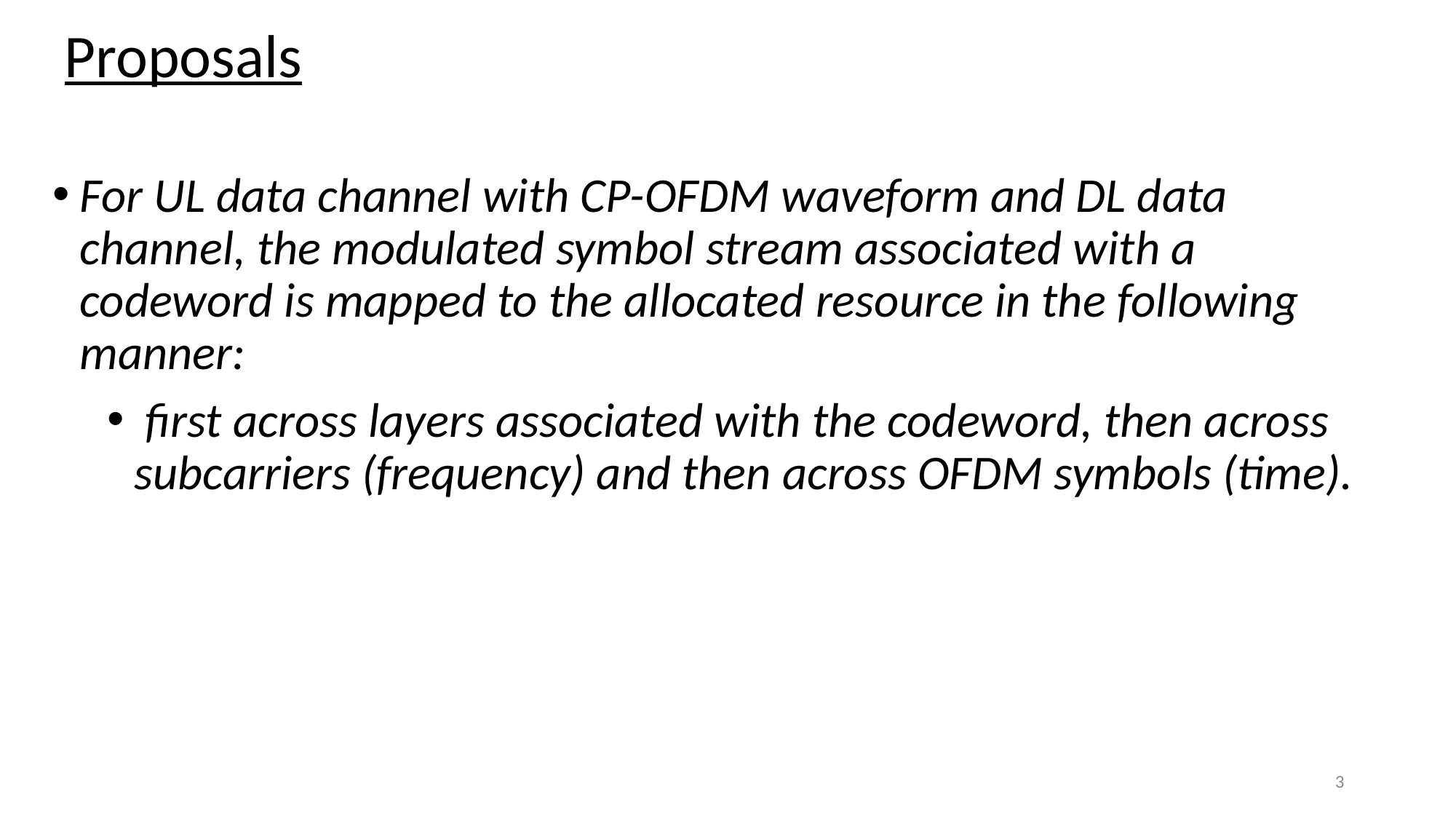

# Proposals

For UL data channel with CP-OFDM waveform and DL data channel, the modulated symbol stream associated with a codeword is mapped to the allocated resource in the following manner:
 first across layers associated with the codeword, then across subcarriers (frequency) and then across OFDM symbols (time).
3